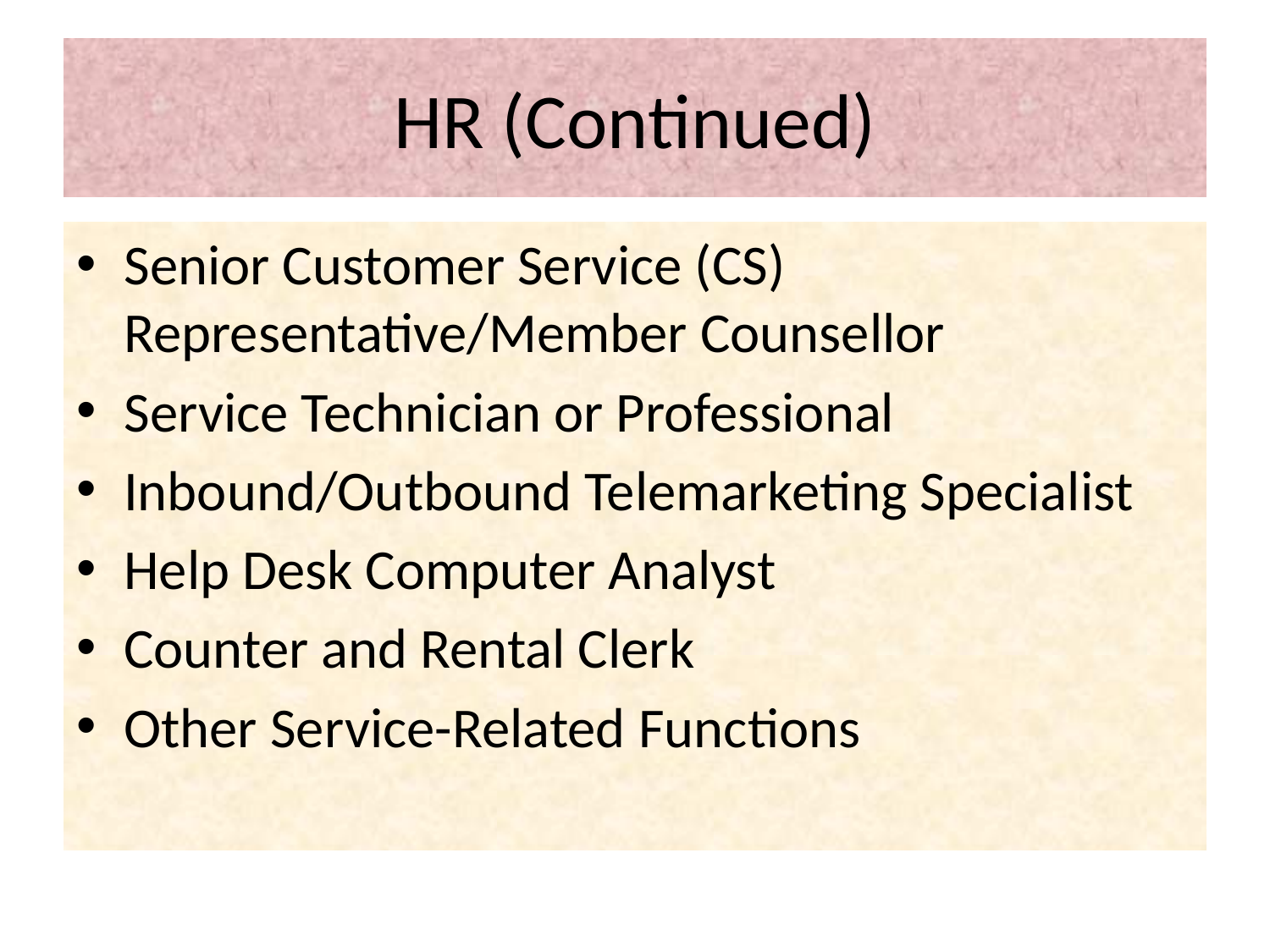

# HR (Continued)
Senior Customer Service (CS) Representative/Member Counsellor
Service Technician or Professional
Inbound/Outbound Telemarketing Specialist
Help Desk Computer Analyst
Counter and Rental Clerk
Other Service-Related Functions